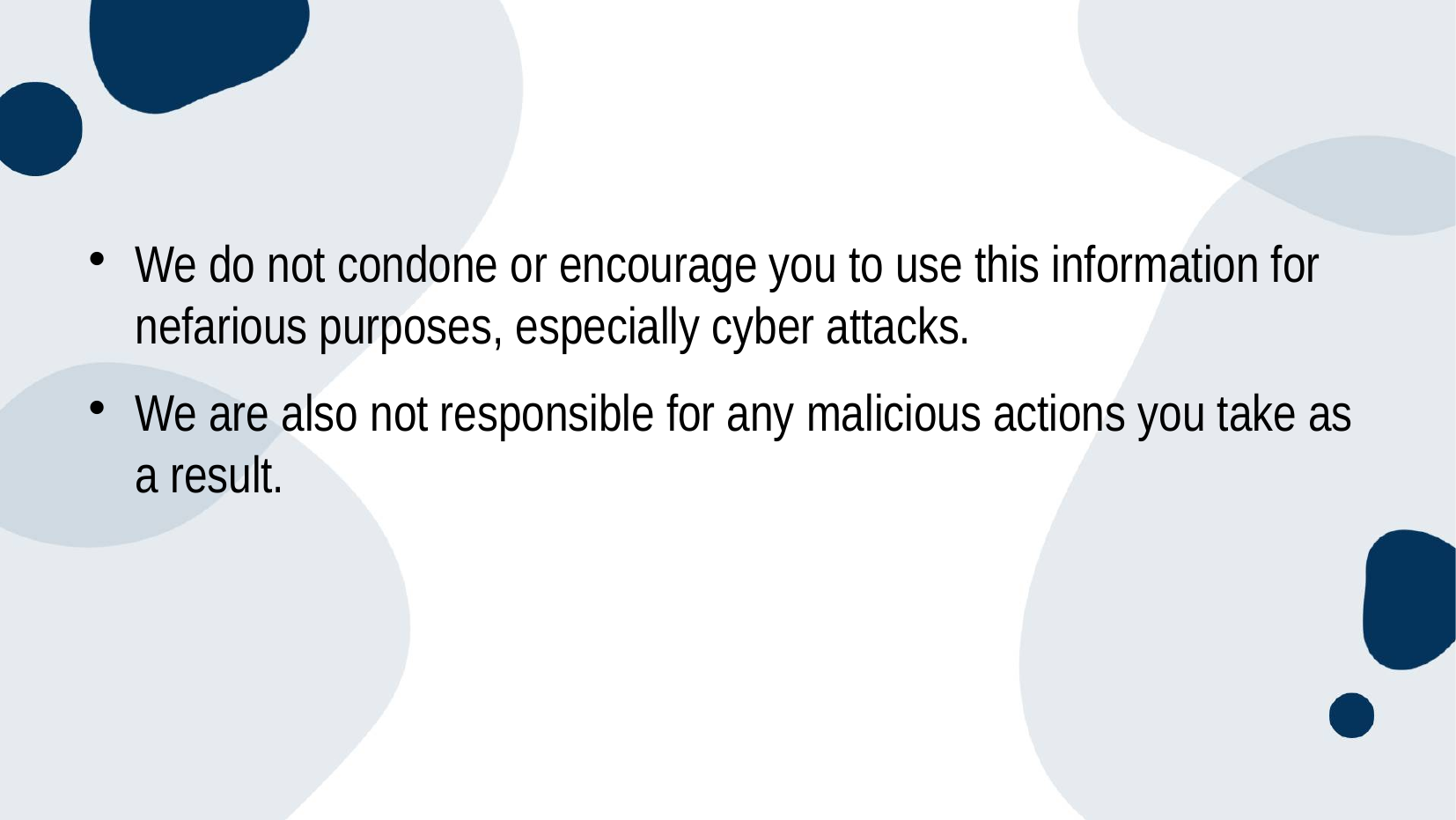

#
We do not condone or encourage you to use this information for nefarious purposes, especially cyber attacks.
We are also not responsible for any malicious actions you take as a result.